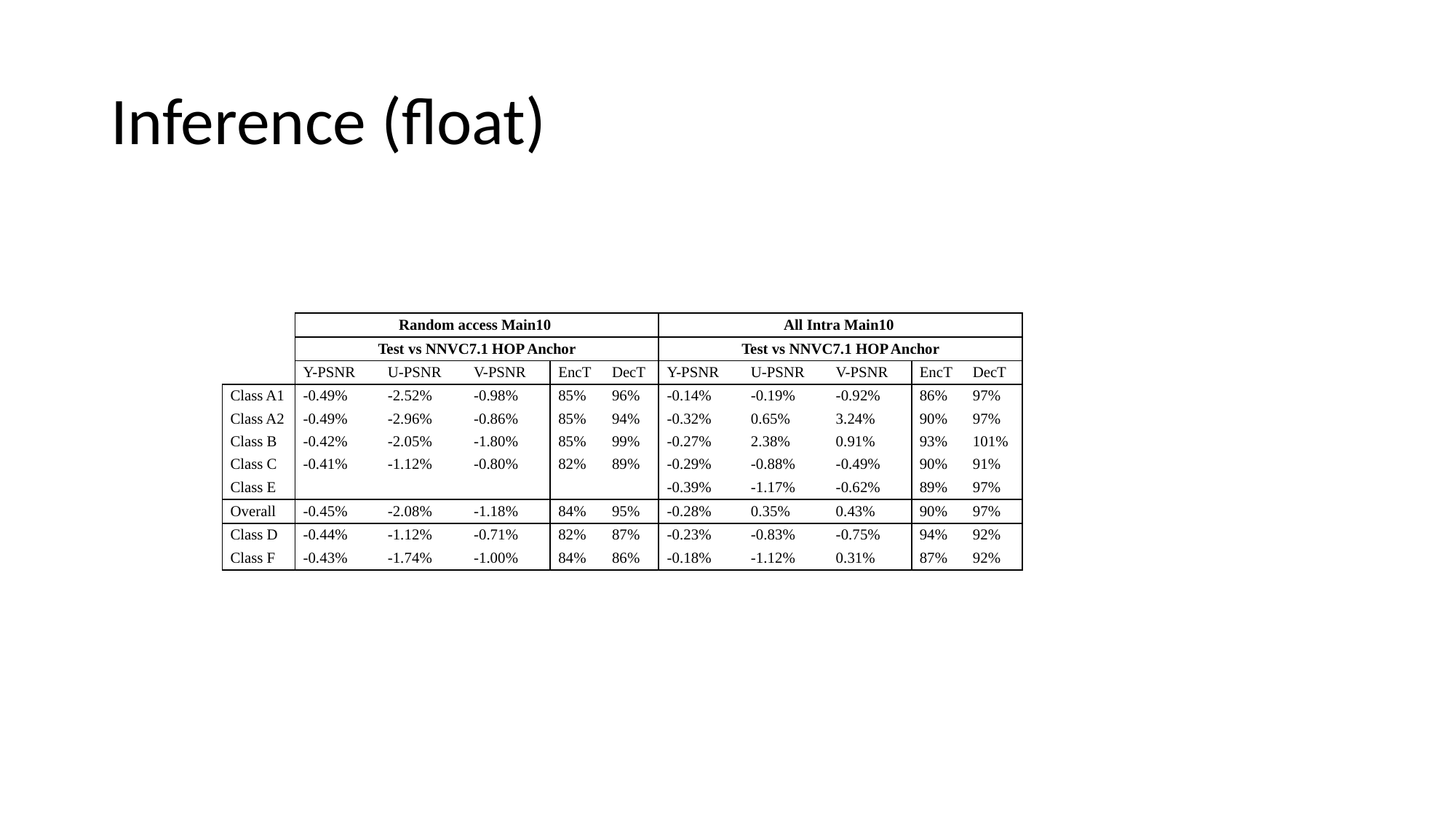

# Inference (float)
|  | Random access Main10 |  |  |  |  |
| --- | --- | --- | --- | --- | --- |
|  | Test vs NNVC7.1 HOP Anchor |  |  |  |  |
|  | Y-PSNR | U-PSNR | V-PSNR | EncT | DecT |
| Class A1 | -0.49% | -2.52% | -0.98% | 85% | 96% |
| Class A2 | -0.49% | -2.96% | -0.86% | 85% | 94% |
| Class B | -0.42% | -2.05% | -1.80% | 85% | 99% |
| Class C | -0.41% | -1.12% | -0.80% | 82% | 89% |
| Class E |  |  |  |  |  |
| Overall | -0.45% | -2.08% | -1.18% | 84% | 95% |
| Class D | -0.44% | -1.12% | -0.71% | 82% | 87% |
| Class F | -0.43% | -1.74% | -1.00% | 84% | 86% |
| All Intra Main10 |  |  |  |  |
| --- | --- | --- | --- | --- |
| Test vs NNVC7.1 HOP Anchor |  |  |  |  |
| Y-PSNR | U-PSNR | V-PSNR | EncT | DecT |
| -0.14% | -0.19% | -0.92% | 86% | 97% |
| -0.32% | 0.65% | 3.24% | 90% | 97% |
| -0.27% | 2.38% | 0.91% | 93% | 101% |
| -0.29% | -0.88% | -0.49% | 90% | 91% |
| -0.39% | -1.17% | -0.62% | 89% | 97% |
| -0.28% | 0.35% | 0.43% | 90% | 97% |
| -0.23% | -0.83% | -0.75% | 94% | 92% |
| -0.18% | -1.12% | 0.31% | 87% | 92% |